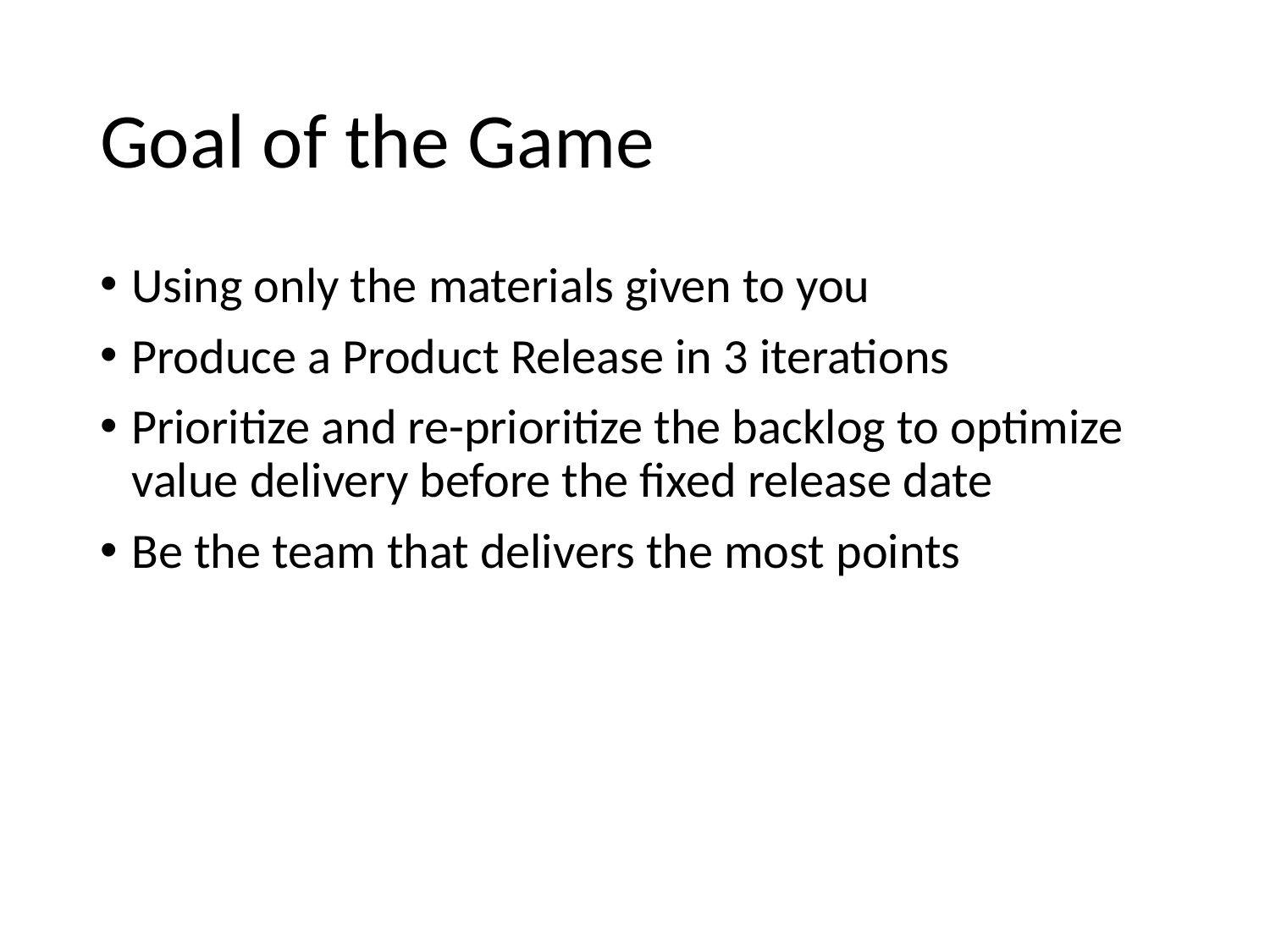

# Goal of the Game
Using only the materials given to you
Produce a Product Release in 3 iterations
Prioritize and re-prioritize the backlog to optimize value delivery before the fixed release date
Be the team that delivers the most points